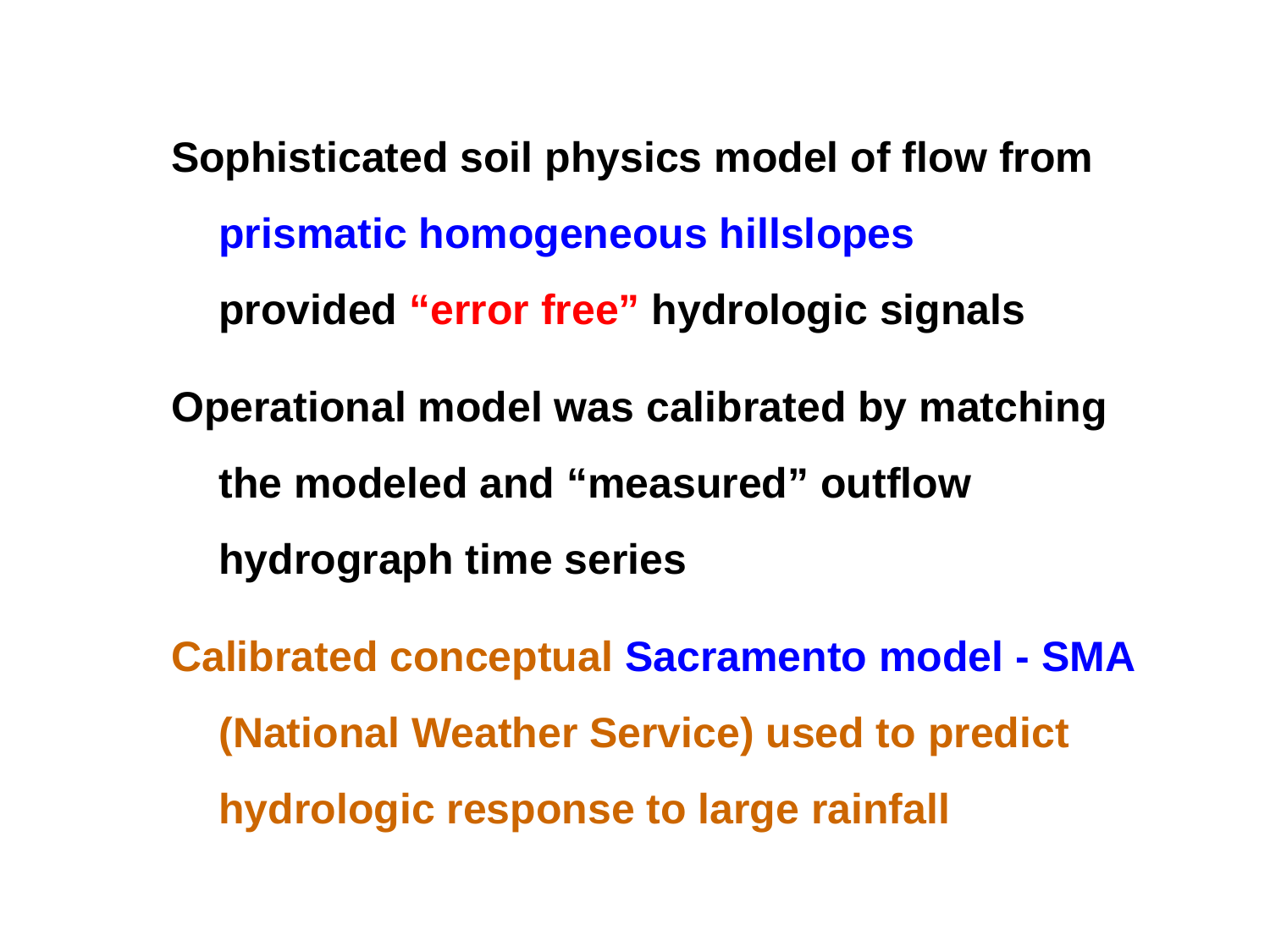

Sophisticated soil physics model of flow from prismatic homogeneous hillslopes
	provided “error free” hydrologic signals
Operational model was calibrated by matching the modeled and “measured” outflow hydrograph time series
Calibrated conceptual Sacramento model - SMA (National Weather Service) used to predict hydrologic response to large rainfall